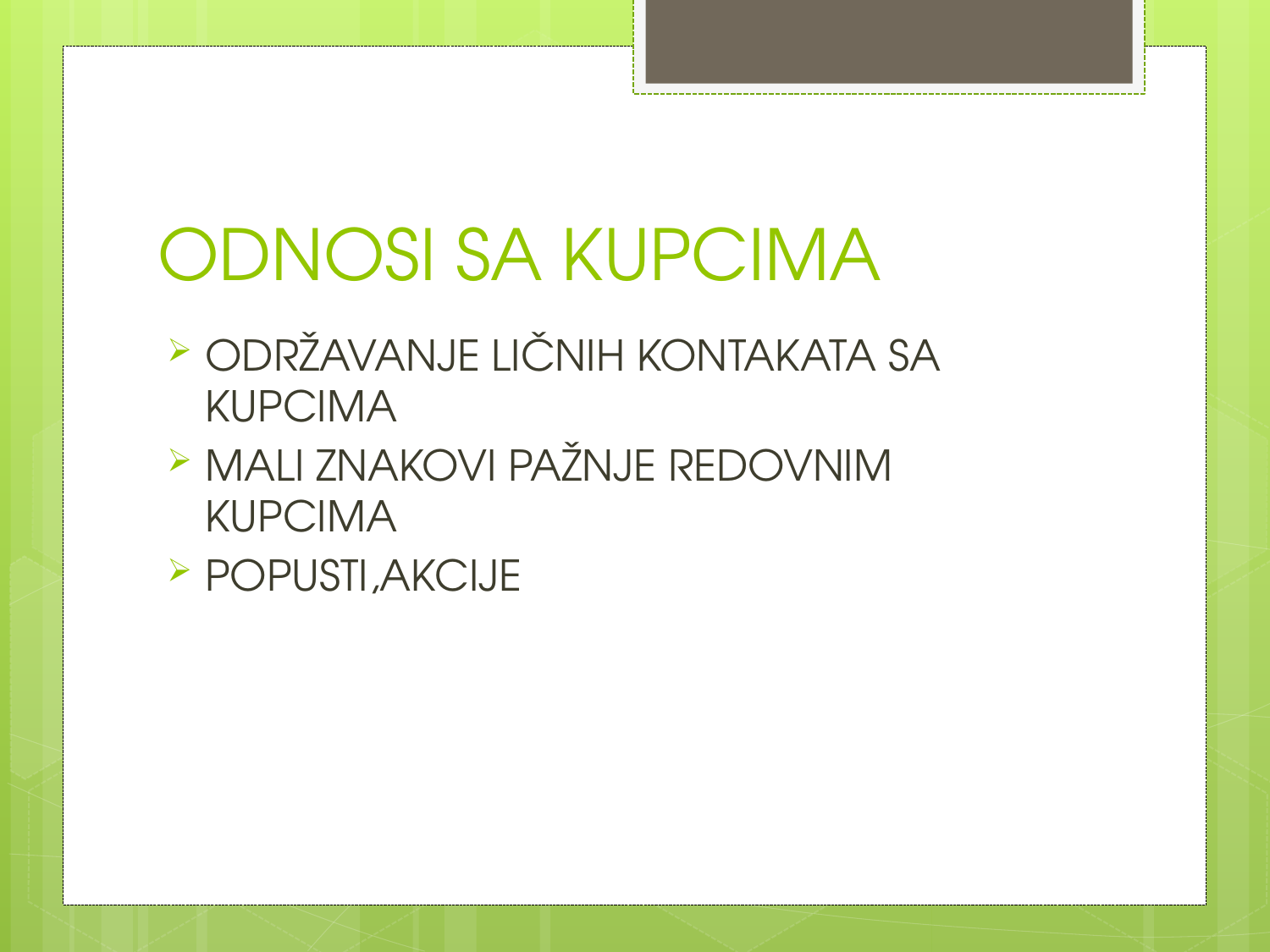

# ODNOSI SA KUPCIMA
ODRŽAVANJE LIČNIH KONTAKATA SA KUPCIMA
MALI ZNAKOVI PAŽNJE REDOVNIM KUPCIMA
POPUSTI,AKCIJE